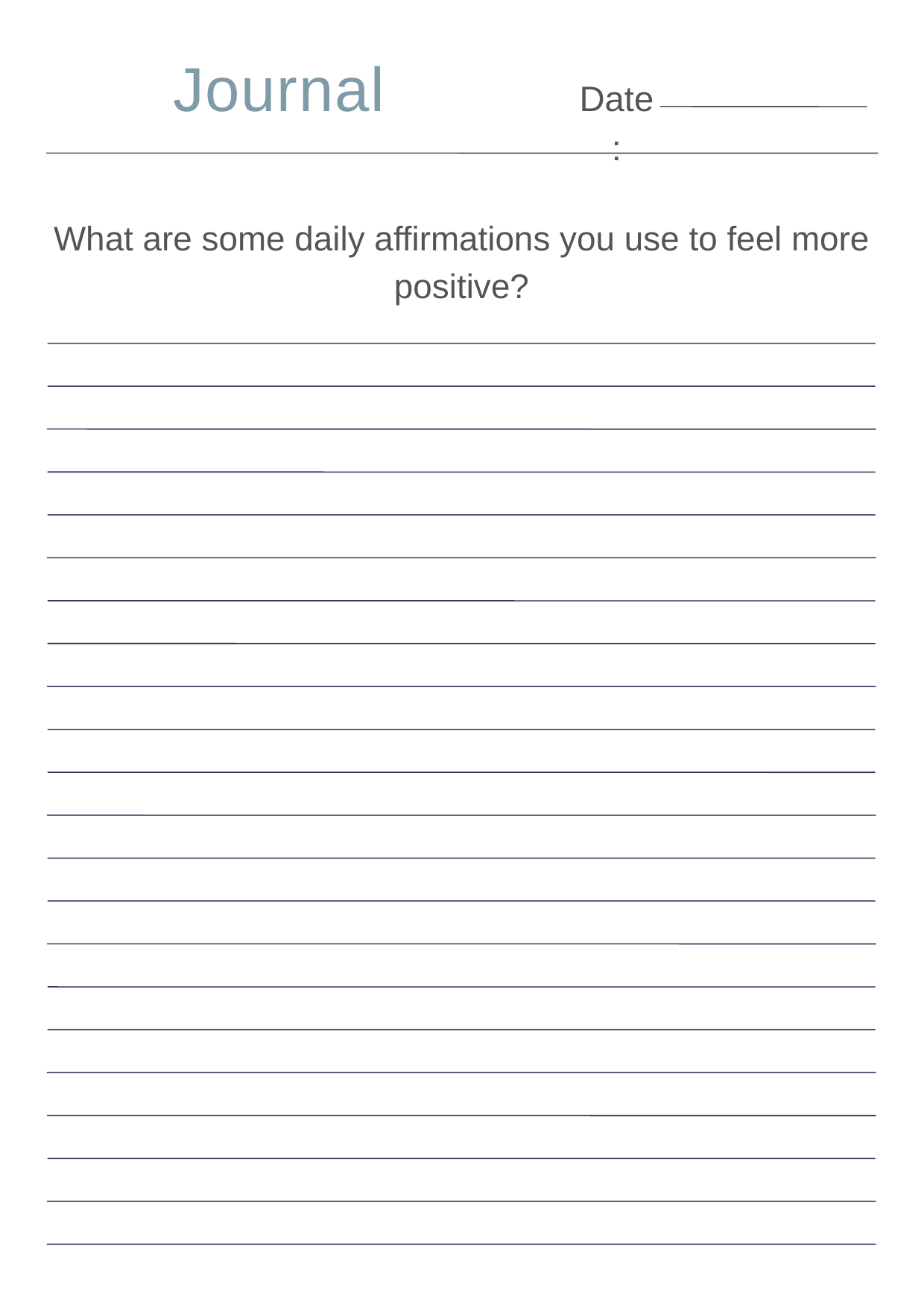

Journal
Date:

What are some daily affirmations you use to feel more positive?